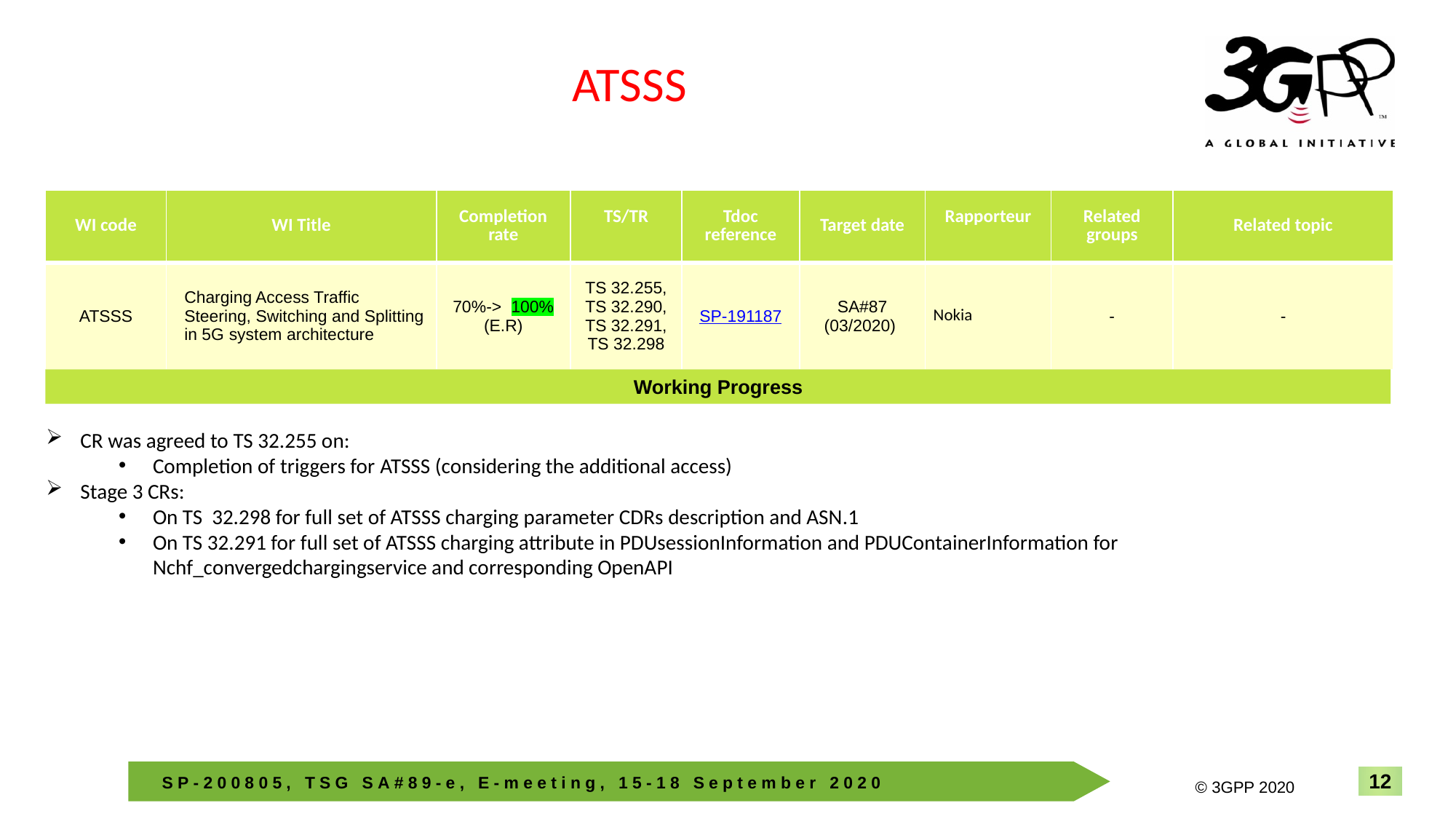

ATSSS
| WI code | WI Title | Completion rate | TS/TR | Tdoc reference | Target date | Rapporteur | Related groups | Related topic |
| --- | --- | --- | --- | --- | --- | --- | --- | --- |
| ATSSS | Charging Access Traffic Steering, Switching and Splitting in 5G system architecture | 70%-> 100% (E.R) | TS 32.255, TS 32.290, TS 32.291, TS 32.298 | SP-191187 | SA#87 (03/2020) | Nokia | - | - |
Working Progress
CR was agreed to TS 32.255 on:
Completion of triggers for ATSSS (considering the additional access)
Stage 3 CRs:
On TS  32.298 for full set of ATSSS charging parameter CDRs description and ASN.1
On TS 32.291 for full set of ATSSS charging attribute in PDUsessionInformation and PDUContainerInformation for Nchf_convergedchargingservice and corresponding OpenAPI